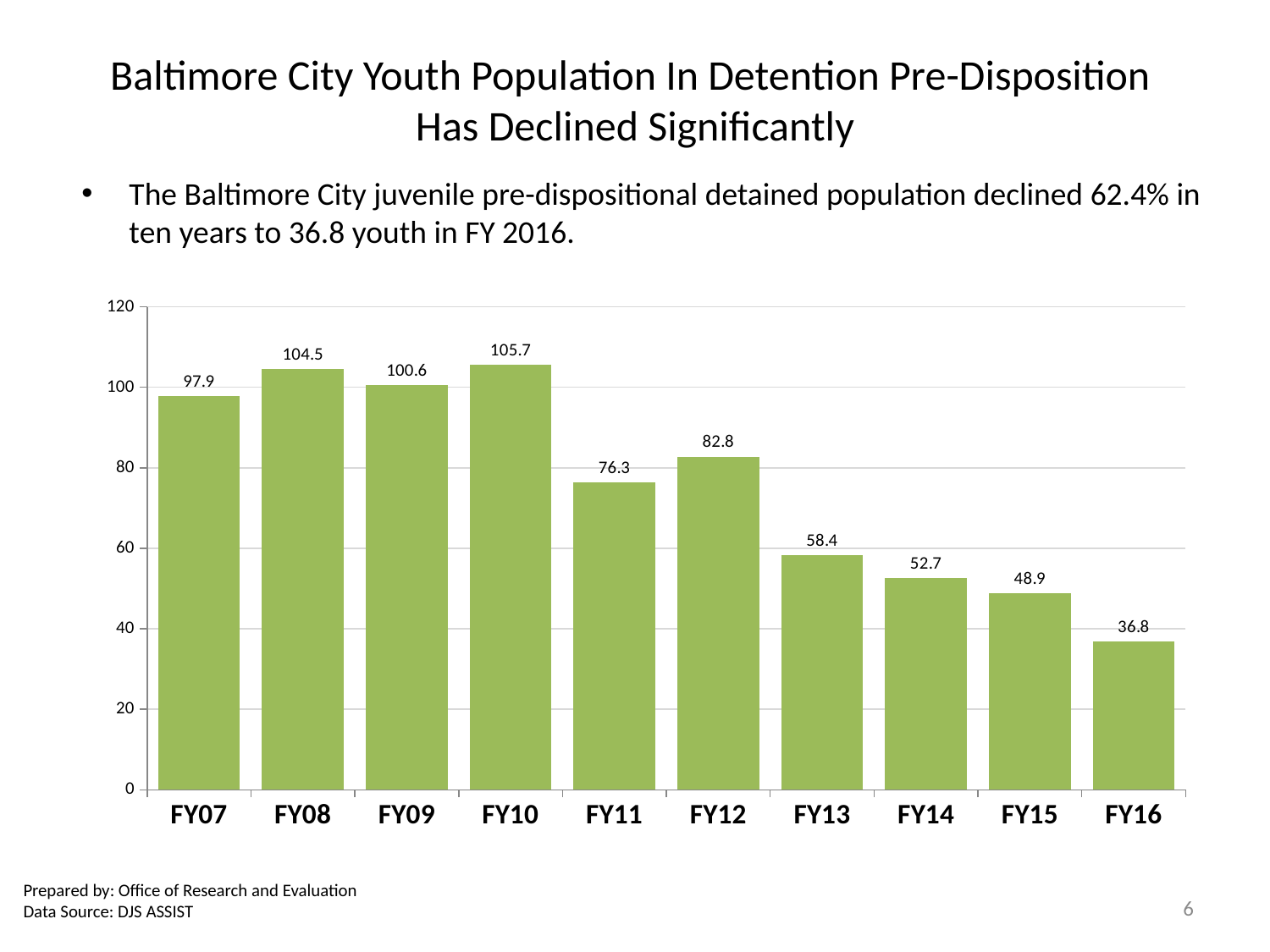

# Baltimore City Youth Population In Detention Pre-Disposition Has Declined Significantly
The Baltimore City juvenile pre-dispositional detained population declined 62.4% in ten years to 36.8 youth in FY 2016.

### Chart

| Category | Pre-Disposition ADP |
|---|---|
| FY16 | 36.8 |
| FY15 | 48.9 |
| FY14 | 52.7 |
| FY13 | 58.4 |
| FY12 | 82.79308211900405 |
| FY11 | 76.30867960426139 |
| FY10 | 105.70226217655846 |
| FY09 | 100.56362252663675 |
| FY08 | 104.52025494672807 |
| FY07 | 97.89657343987841 |
Prepared by: Office of Research and Evaluation
Data Source: DJS ASSIST
6